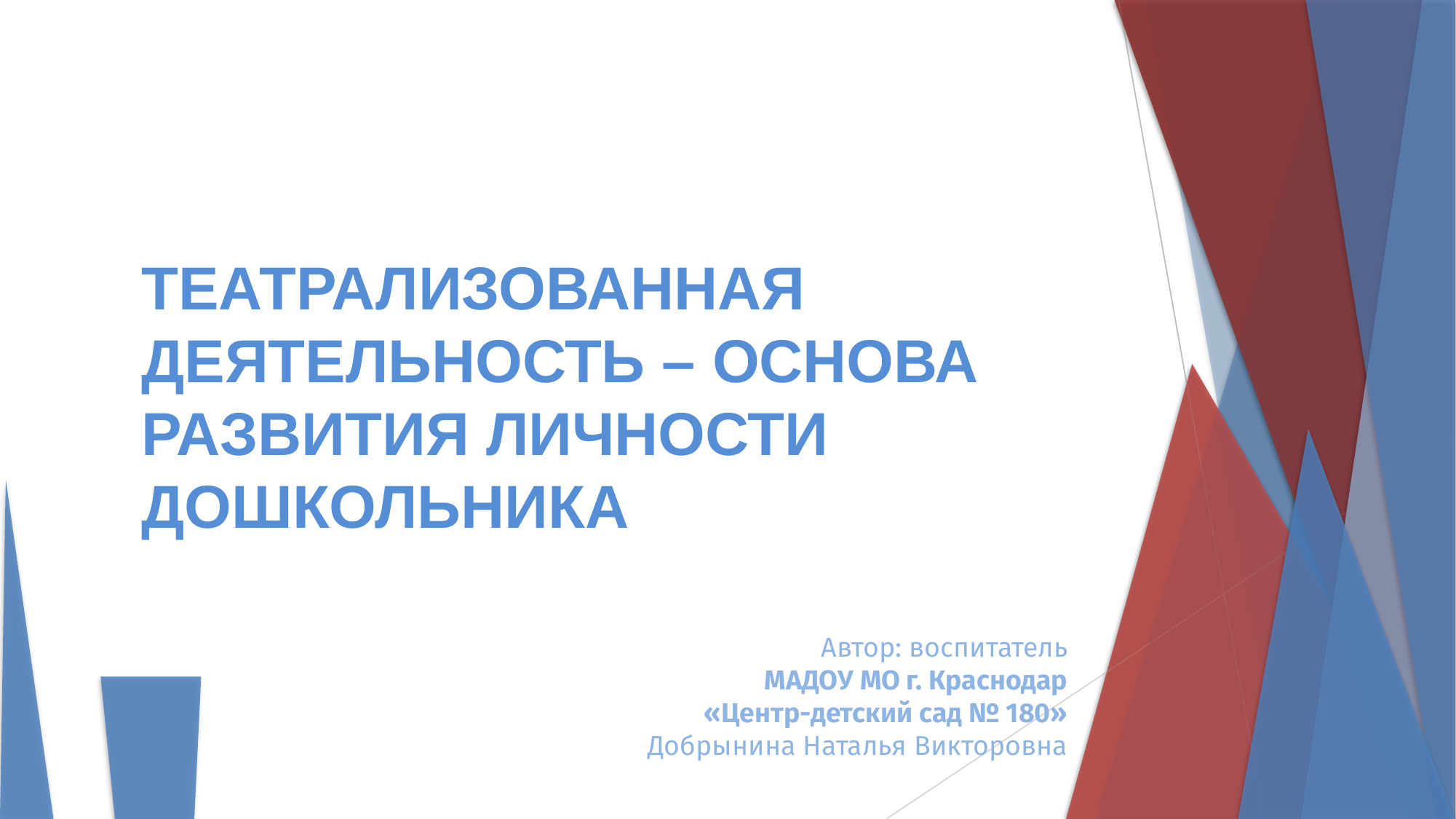

ТЕАТРАЛИЗОВАННАЯ ДЕЯТЕЛЬНОСТЬ – ОСНОВА РАЗВИТИЯ ЛИЧНОСТИ ДОШКОЛЬНИКА
Автор: воспитатель
МАДОУ МО г. Краснодар
«Центр-детский сад № 180»
Добрынина Наталья Викторовна